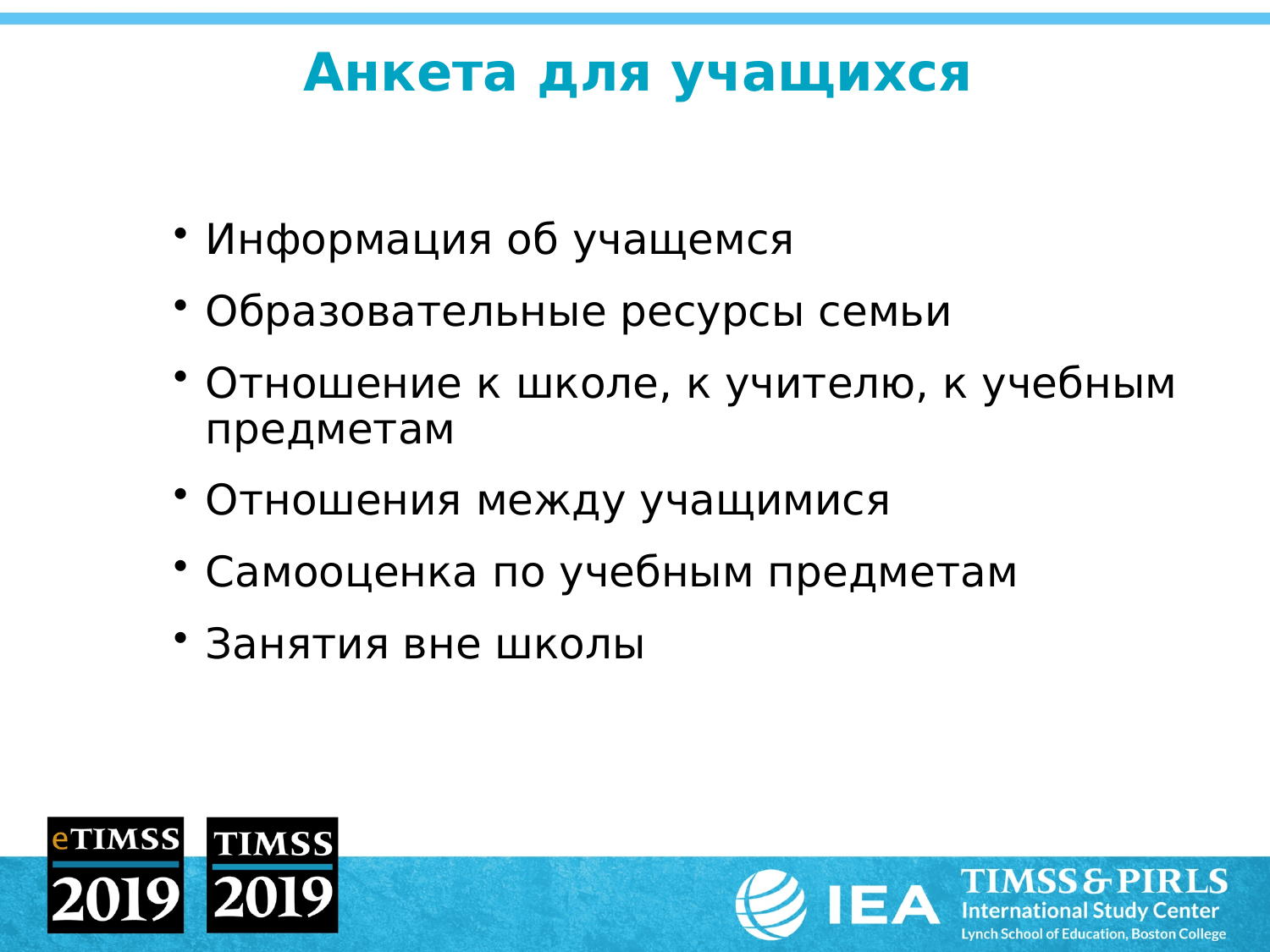

# Анкета для учащихся
Информация об учащемся
Образовательные ресурсы семьи
Отношение к школе, к учителю, к учебным предметам
Отношения между учащимися
Самооценка по учебным предметам
Занятия вне школы